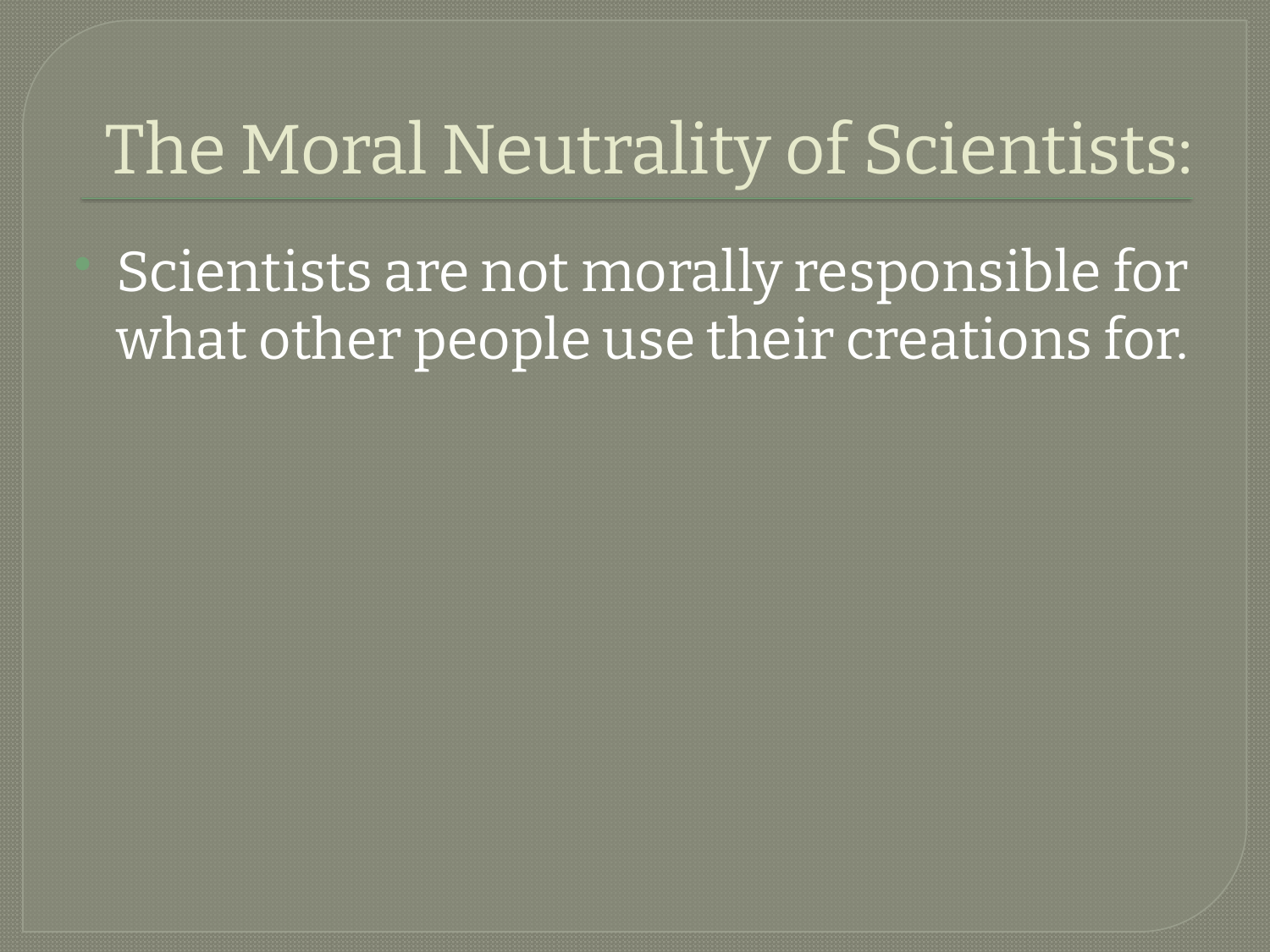

# The Moral Neutrality of Scientists:
Scientists are not morally responsible for what other people use their creations for.